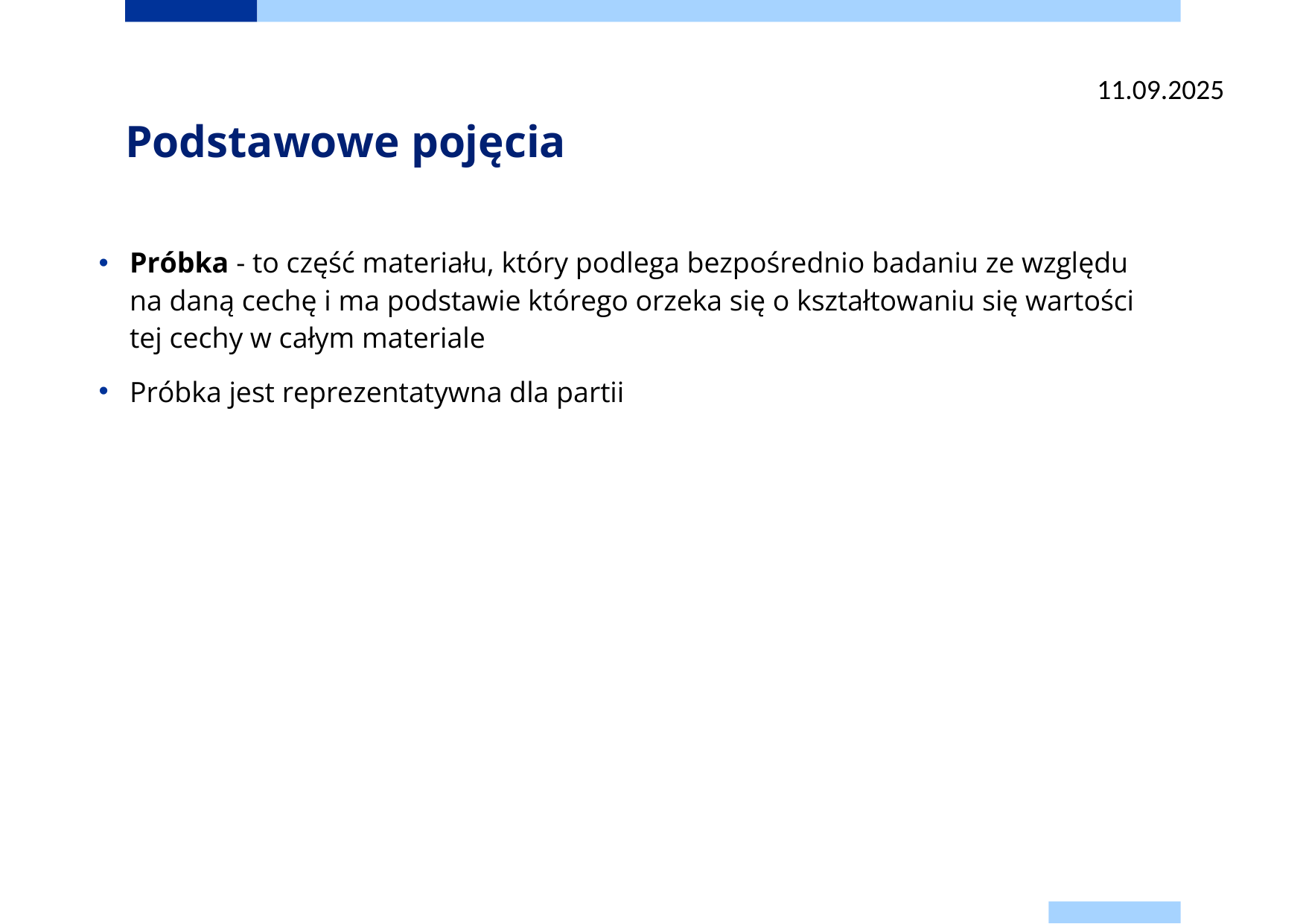

11.09.2025
# Podstawowe pojęcia
Próbka - to część materiału, który podlega bezpośrednio badaniu ze względu na daną cechę i ma podstawie którego orzeka się o kształtowaniu się wartości tej cechy w całym materiale
Próbka jest reprezentatywna dla partii